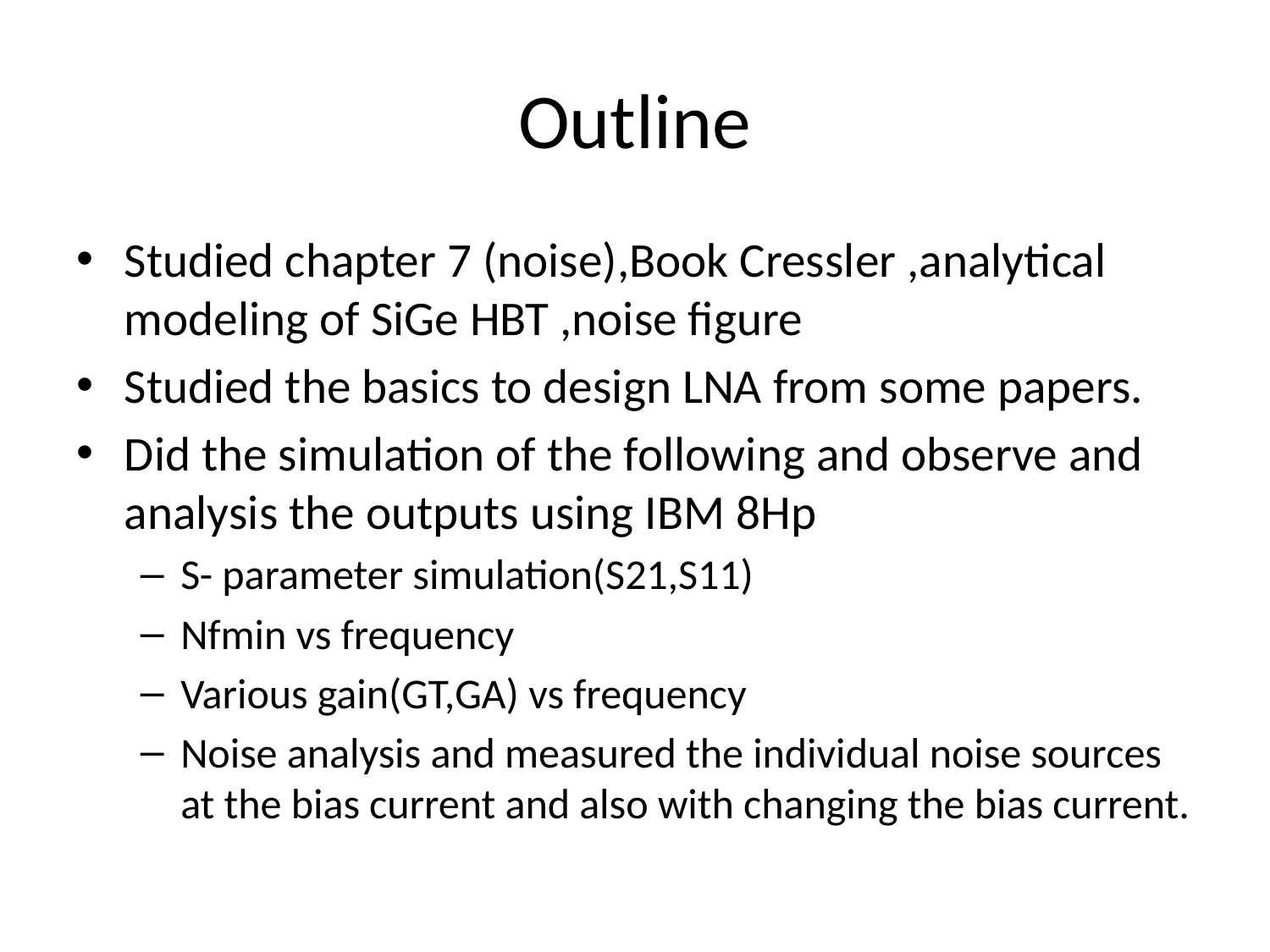

# Outline
Studied chapter 7 (noise),Book Cressler ,analytical modeling of SiGe HBT ,noise figure
Studied the basics to design LNA from some papers.
Did the simulation of the following and observe and analysis the outputs using IBM 8Hp
S- parameter simulation(S21,S11)
Nfmin vs frequency
Various gain(GT,GA) vs frequency
Noise analysis and measured the individual noise sources at the bias current and also with changing the bias current.